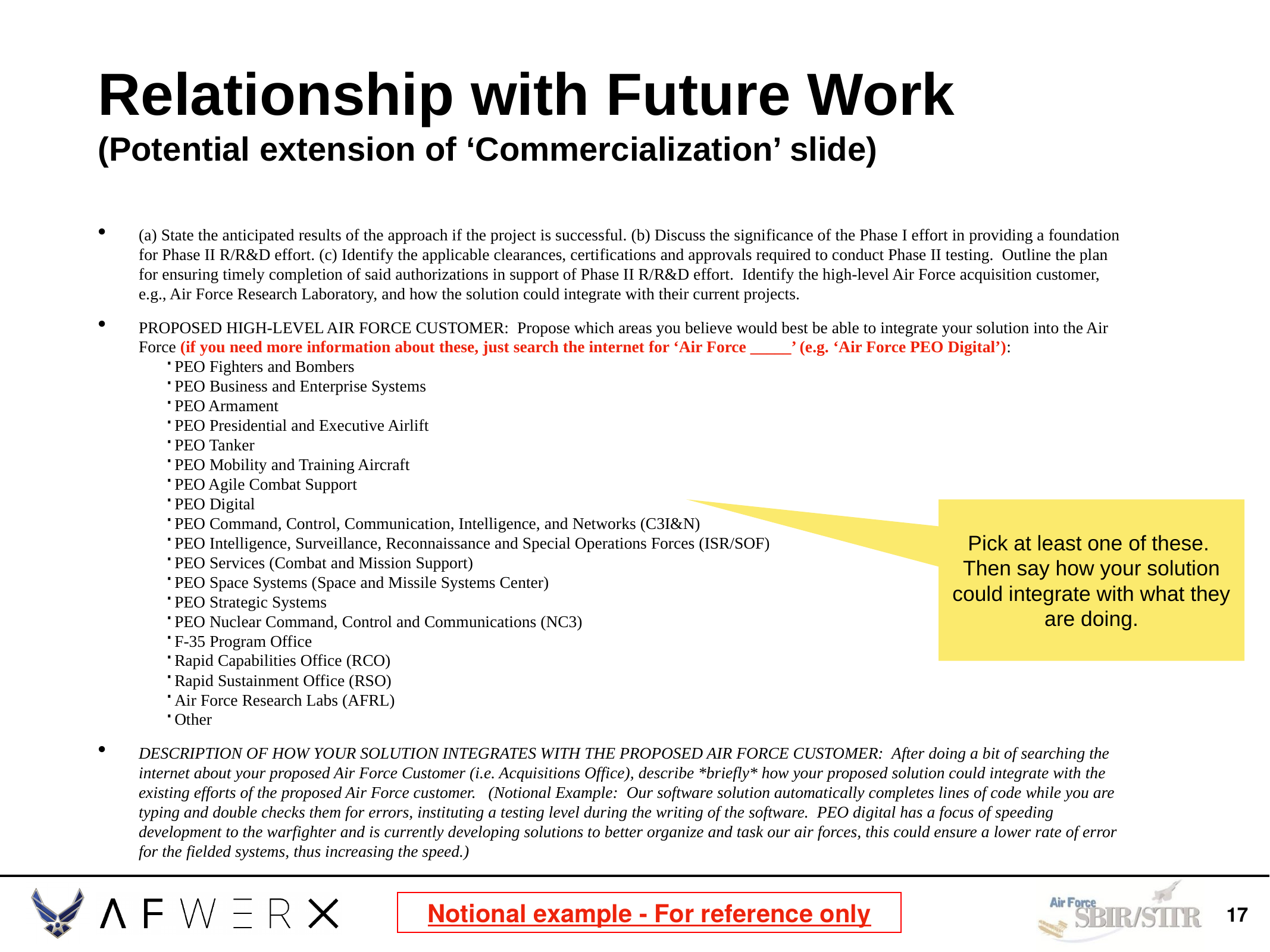

# Relationship with Future Work (Potential extension of ‘Commercialization’ slide)
(a) State the anticipated results of the approach if the project is successful. (b) Discuss the significance of the Phase I effort in providing a foundation for Phase II R/R&D effort. (c) Identify the applicable clearances, certifications and approvals required to conduct Phase II testing.  Outline the plan for ensuring timely completion of said authorizations in support of Phase II R/R&D effort.  Identify the high-level Air Force acquisition customer, e.g., Air Force Research Laboratory, and how the solution could integrate with their current projects.
PROPOSED HIGH-LEVEL AIR FORCE CUSTOMER:  Propose which areas you believe would best be able to integrate your solution into the Air Force (if you need more information about these, just search the internet for ‘Air Force _____’ (e.g. ‘Air Force PEO Digital’):
PEO Fighters and Bombers
PEO Business and Enterprise Systems
PEO Armament
PEO Presidential and Executive Airlift
PEO Tanker
PEO Mobility and Training Aircraft
PEO Agile Combat Support
PEO Digital
PEO Command, Control, Communication, Intelligence, and Networks (C3I&N)
PEO Intelligence, Surveillance, Reconnaissance and Special Operations Forces (ISR/SOF)
PEO Services (Combat and Mission Support)
PEO Space Systems (Space and Missile Systems Center)
PEO Strategic Systems
PEO Nuclear Command, Control and Communications (NC3)
F-35 Program Office
Rapid Capabilities Office (RCO)
Rapid Sustainment Office (RSO)
Air Force Research Labs (AFRL)
Other
DESCRIPTION OF HOW YOUR SOLUTION INTEGRATES WITH THE PROPOSED AIR FORCE CUSTOMER:  After doing a bit of searching the internet about your proposed Air Force Customer (i.e. Acquisitions Office), describe *briefly* how your proposed solution could integrate with the existing efforts of the proposed Air Force customer.   (Notional Example:  Our software solution automatically completes lines of code while you are typing and double checks them for errors, instituting a testing level during the writing of the software.  PEO digital has a focus of speeding development to the warfighter and is currently developing solutions to better organize and task our air forces, this could ensure a lower rate of error for the fielded systems, thus increasing the speed.)

Pick at least one of these.  Then say how your solution could integrate with what they are doing.